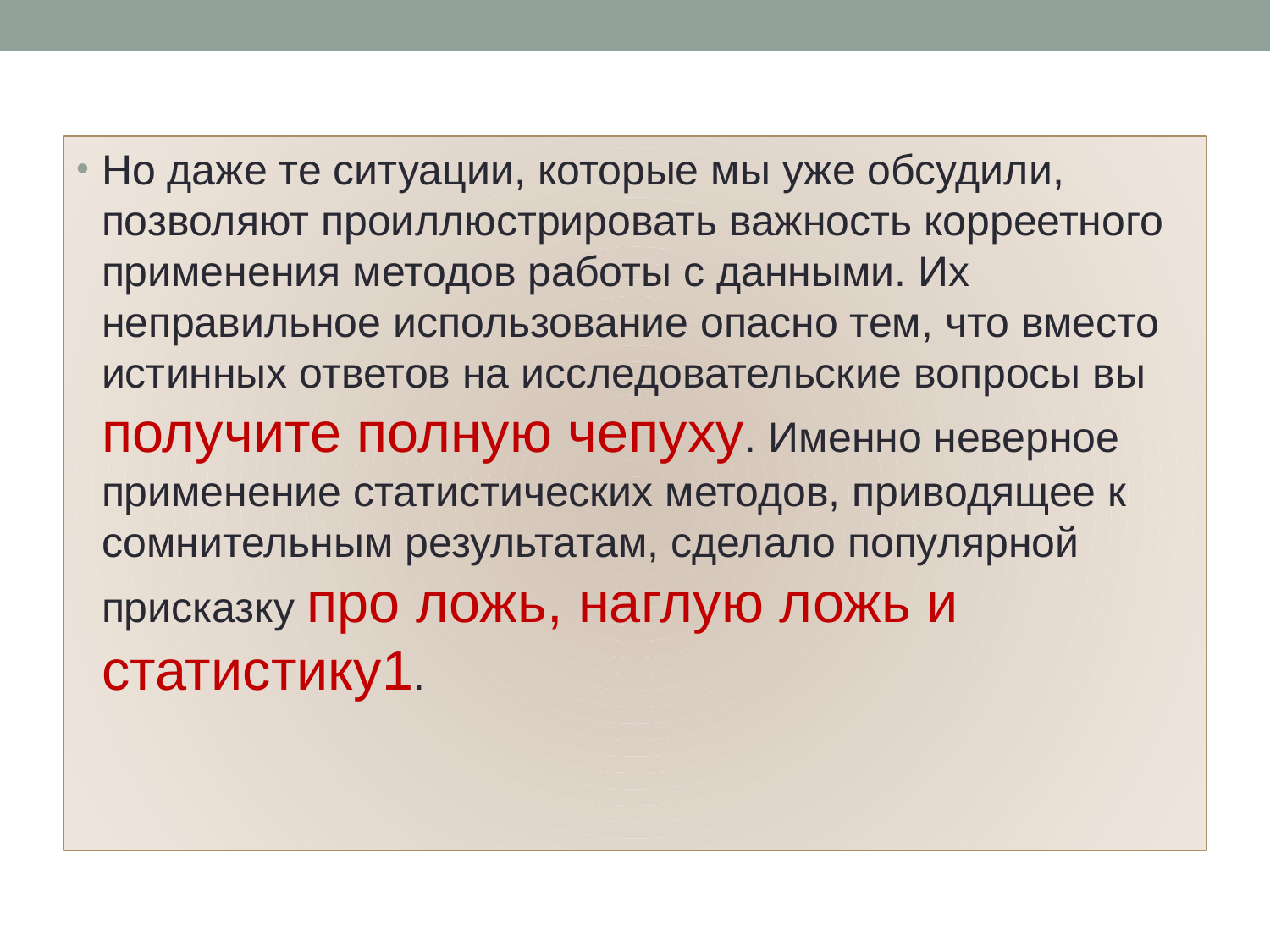

# Но даже те ситуации, которые мы уже обсудили, позволяют проиллюстрировать важность корреетного применения методов работы с данными. Их неправильное использование опасно тем, что вместо истинных ответов на исследовательские вопросы вы получите полную чепуху. Именно неверное применение статистических методов, приводящее к сомнительным результатам, сделало популярной присказку про ложь, наглую ложь и статистику1.